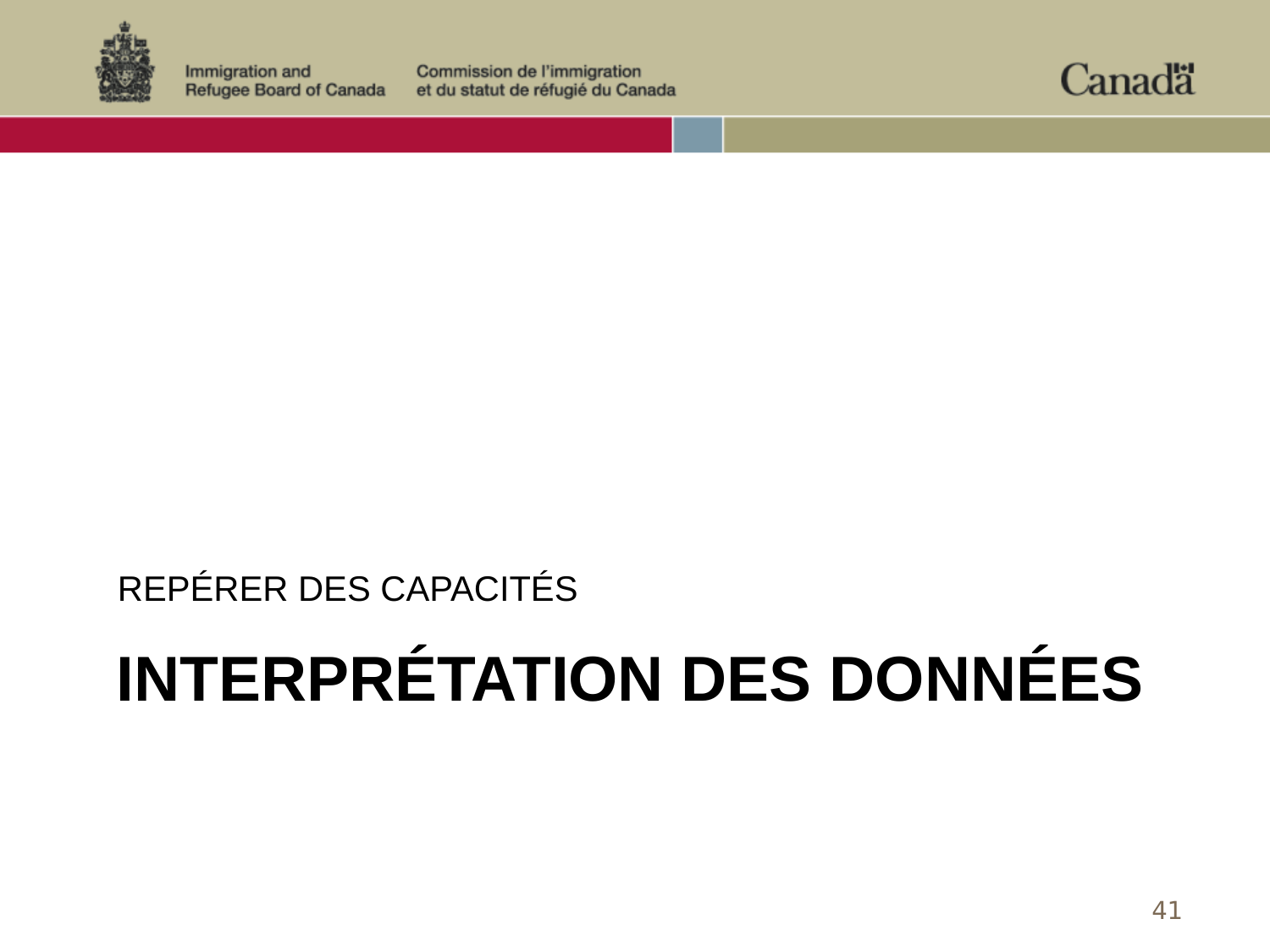

REPÉRER DES CAPACITÉS
# INTERPRÉTATION DES DONNÉES
41